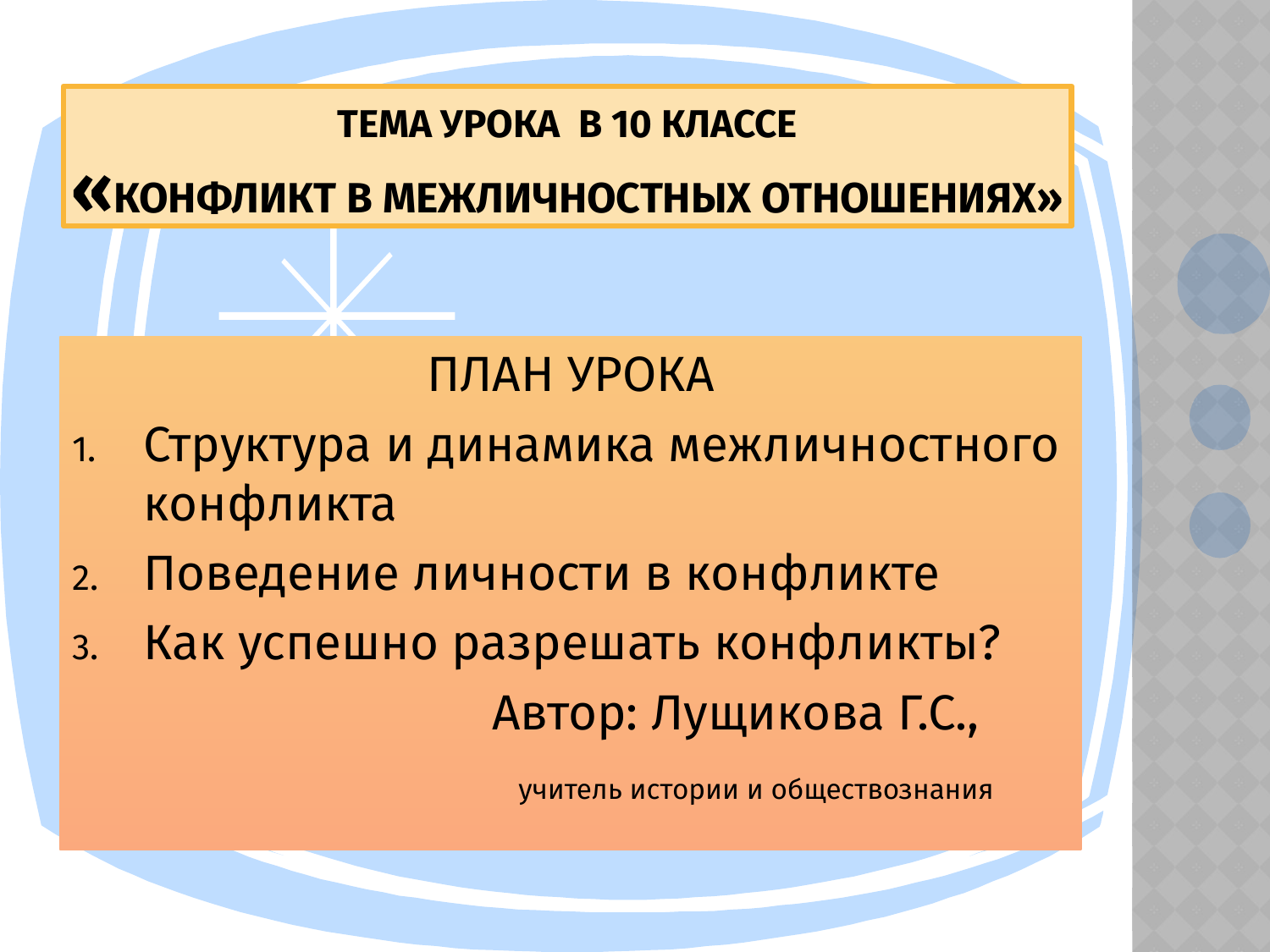

# Тема урока  в 10 классе «Конфликт в межличностных отношениях»
ПЛАН УРОКА
Структура и динамика межличностного конфликта
Поведение личности в конфликте
Как успешно разрешать конфликты?
                                Автор: Лущикова Г.С.,
                                  учитель истории и обществознания